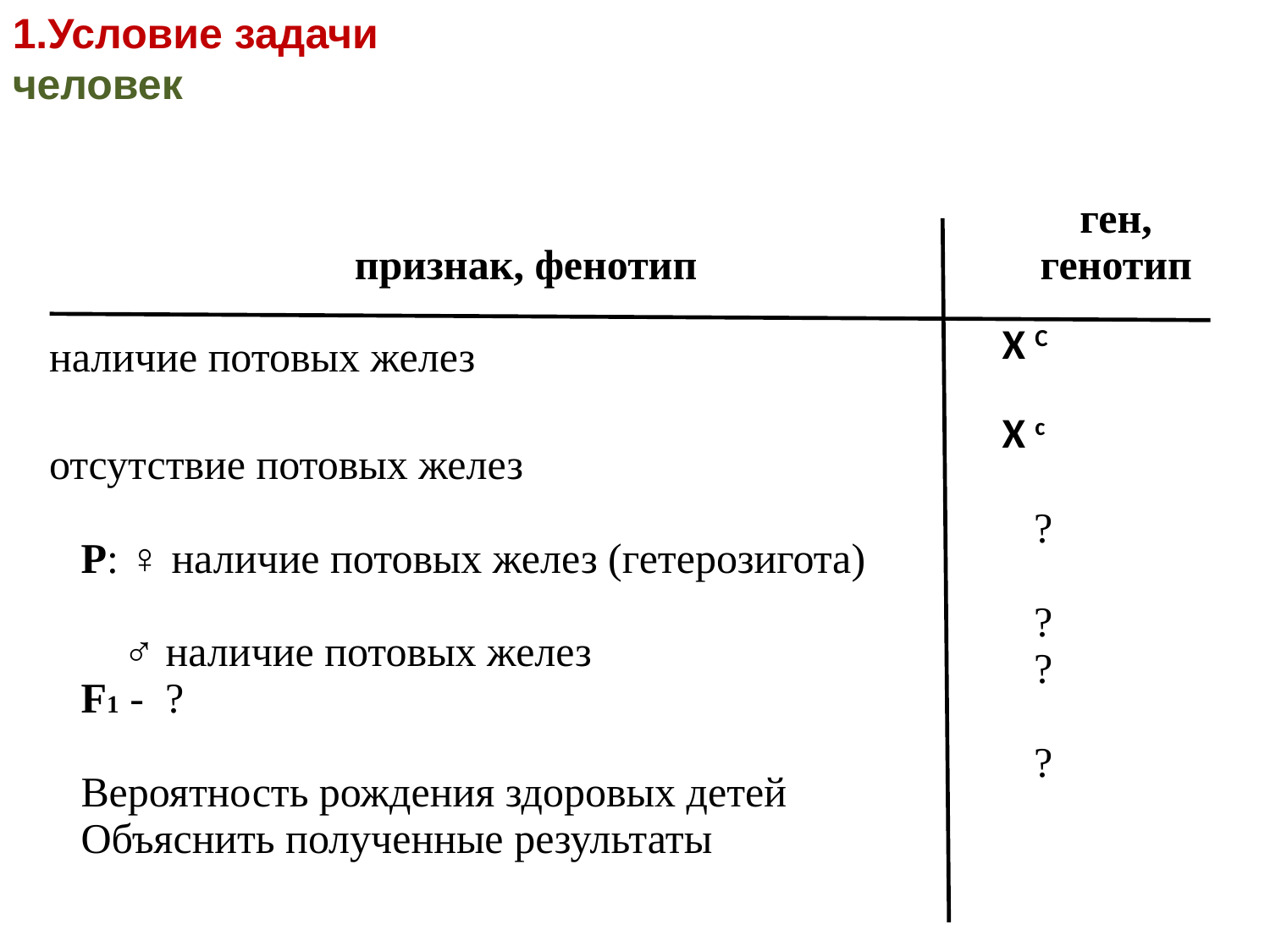

1.Условие задачи
человек

| признак, фенотип | ген, генотип |
| --- | --- |
| наличие потовых желез отсутствие потовых желез Р: ♀ наличие потовых желез (гетерозигота) ♂ наличие потовых желез F1 - ? Вероятность рождения здоровых детей Объяснить полученные результаты | Х С Х с ? ? ? ? |